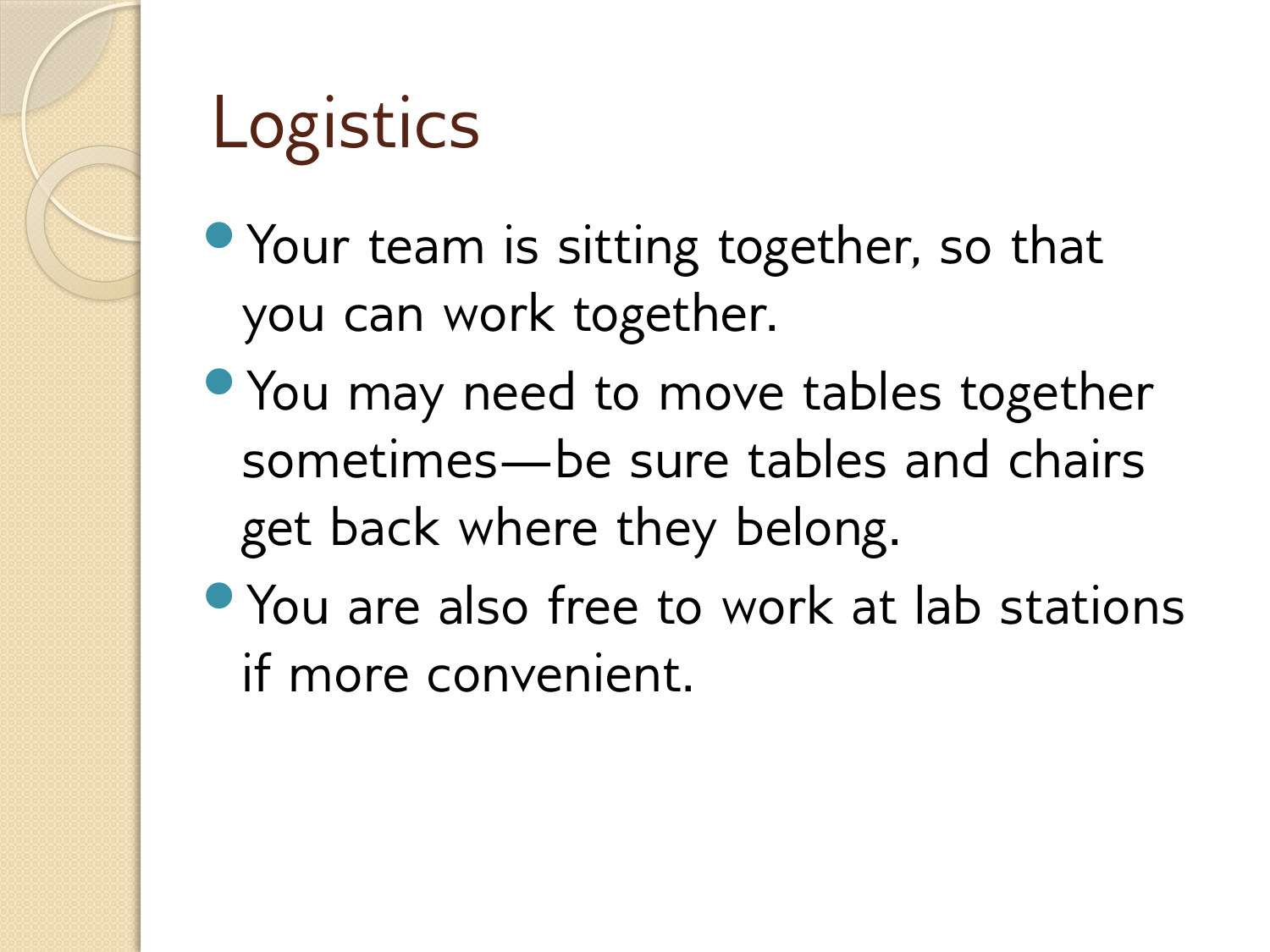

# Logistics
Your team is sitting together, so that you can work together.
You may need to move tables together sometimes—be sure tables and chairs get back where they belong.
You are also free to work at lab stations if more convenient.